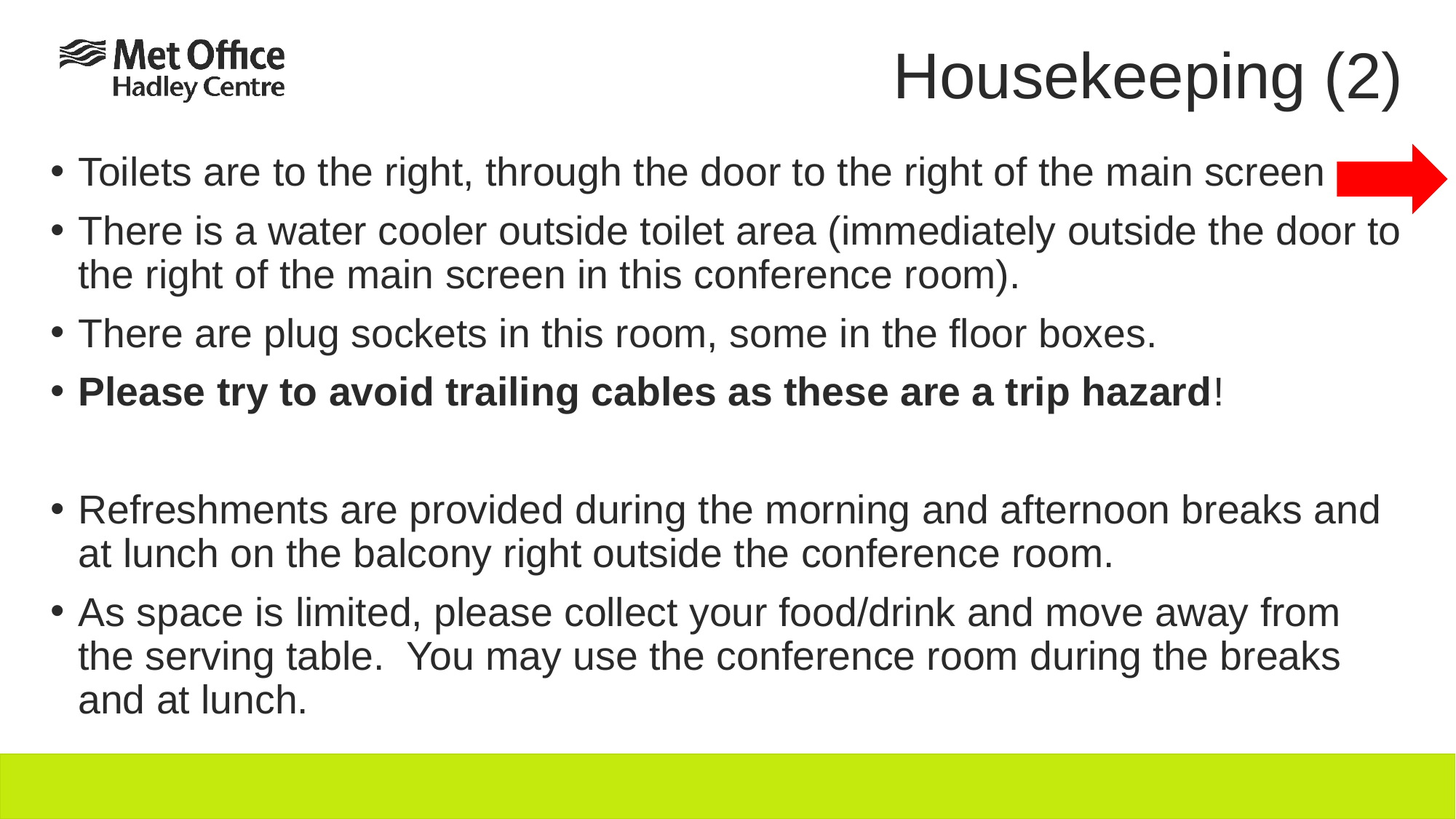

# Housekeeping (2)
Toilets are to the right, through the door to the right of the main screen
There is a water cooler outside toilet area (immediately outside the door to the right of the main screen in this conference room).
There are plug sockets in this room, some in the floor boxes.
Please try to avoid trailing cables as these are a trip hazard!

Refreshments are provided during the morning and afternoon breaks and at lunch on the balcony right outside the conference room.
As space is limited, please collect your food/drink and move away from the serving table.  You may use the conference room during the breaks and at lunch.